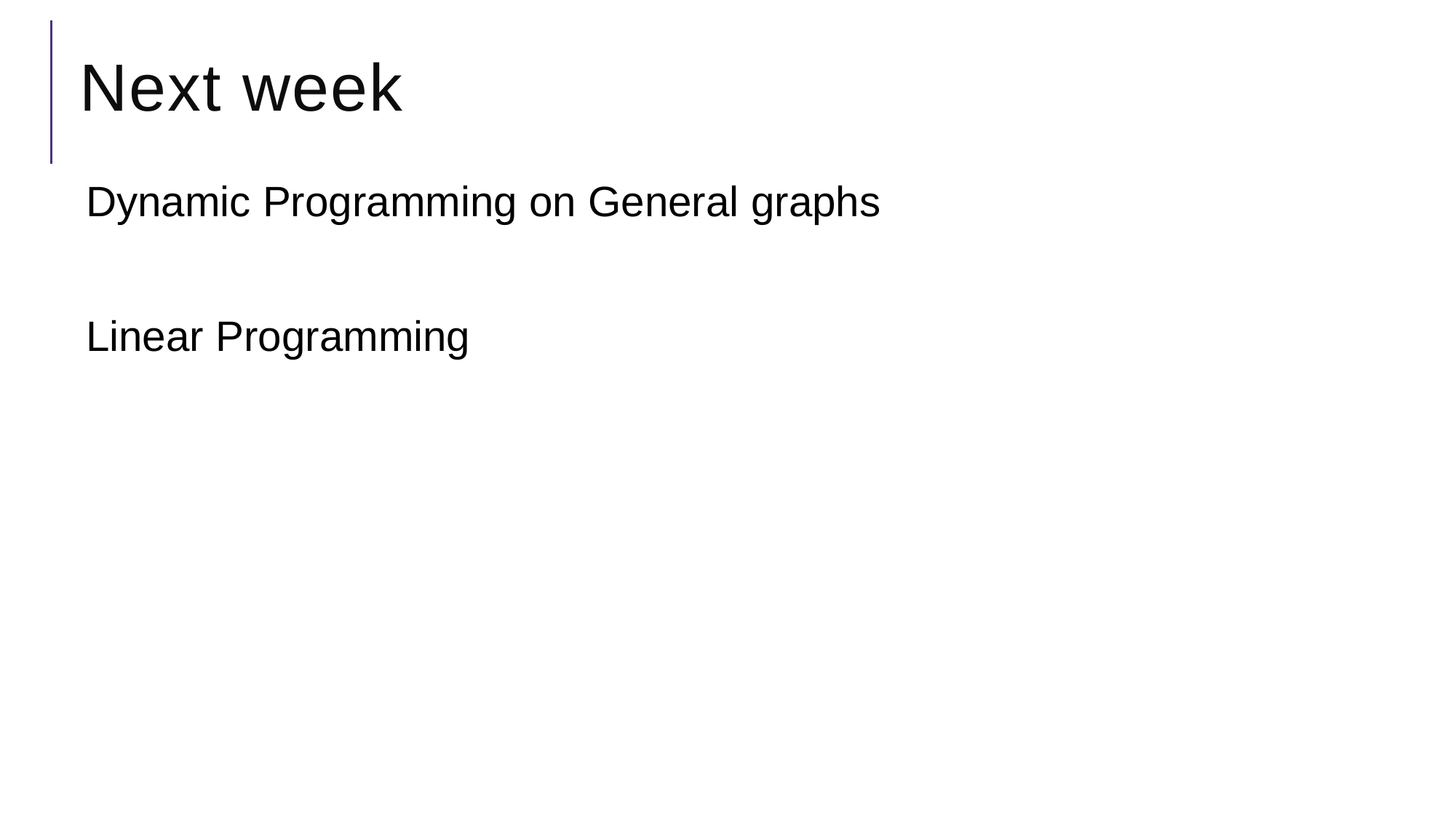

# Next week
Dynamic Programming on General graphs

Linear Programming